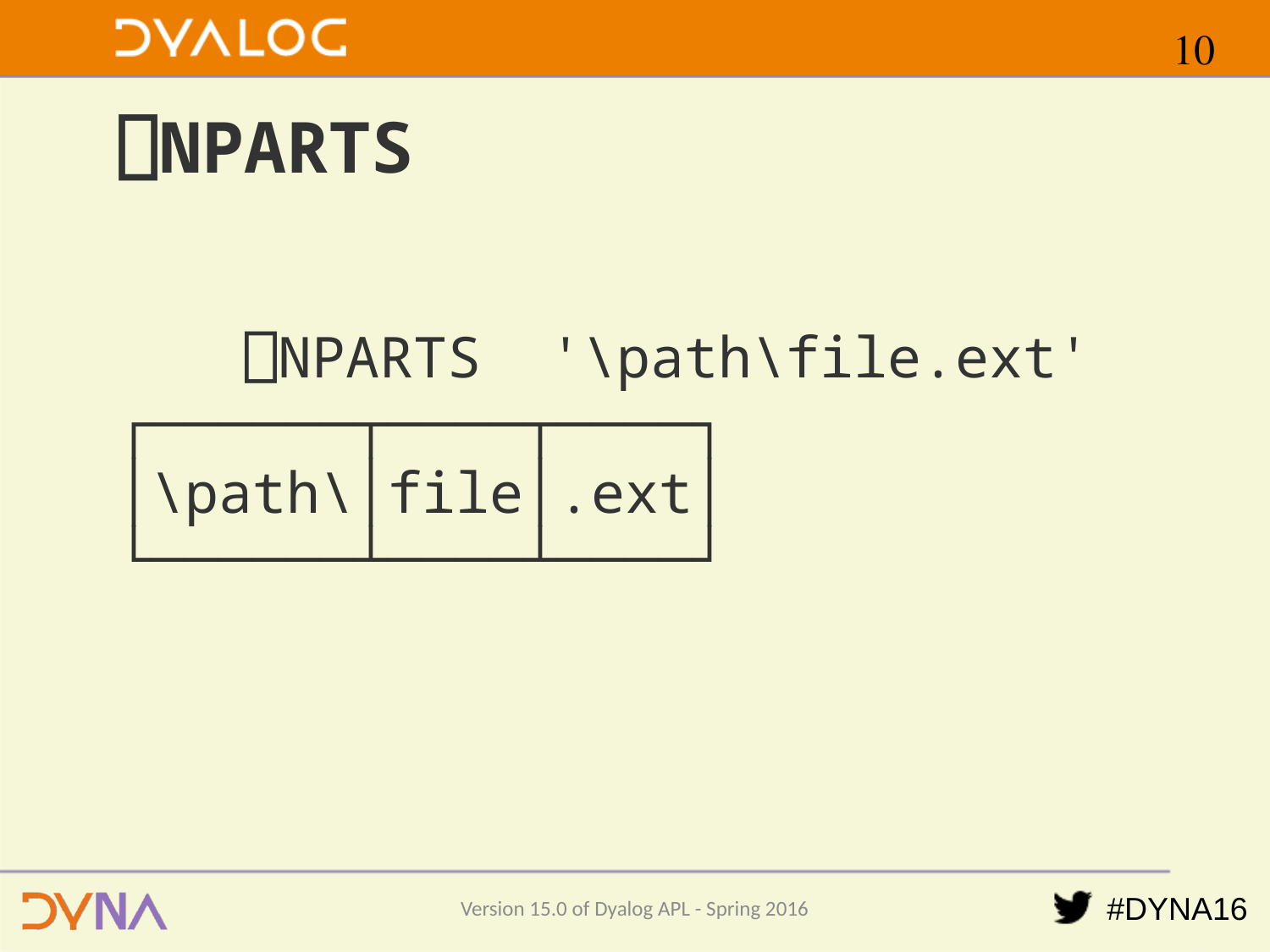

10
# ⎕NPARTS

	⎕NPARTS  '\path\file.ext'
┌──────┬────┬────┐
│\path\│file│.ext│
└──────┴────┴────┘
Version 15.0 of Dyalog APL - Spring 2016